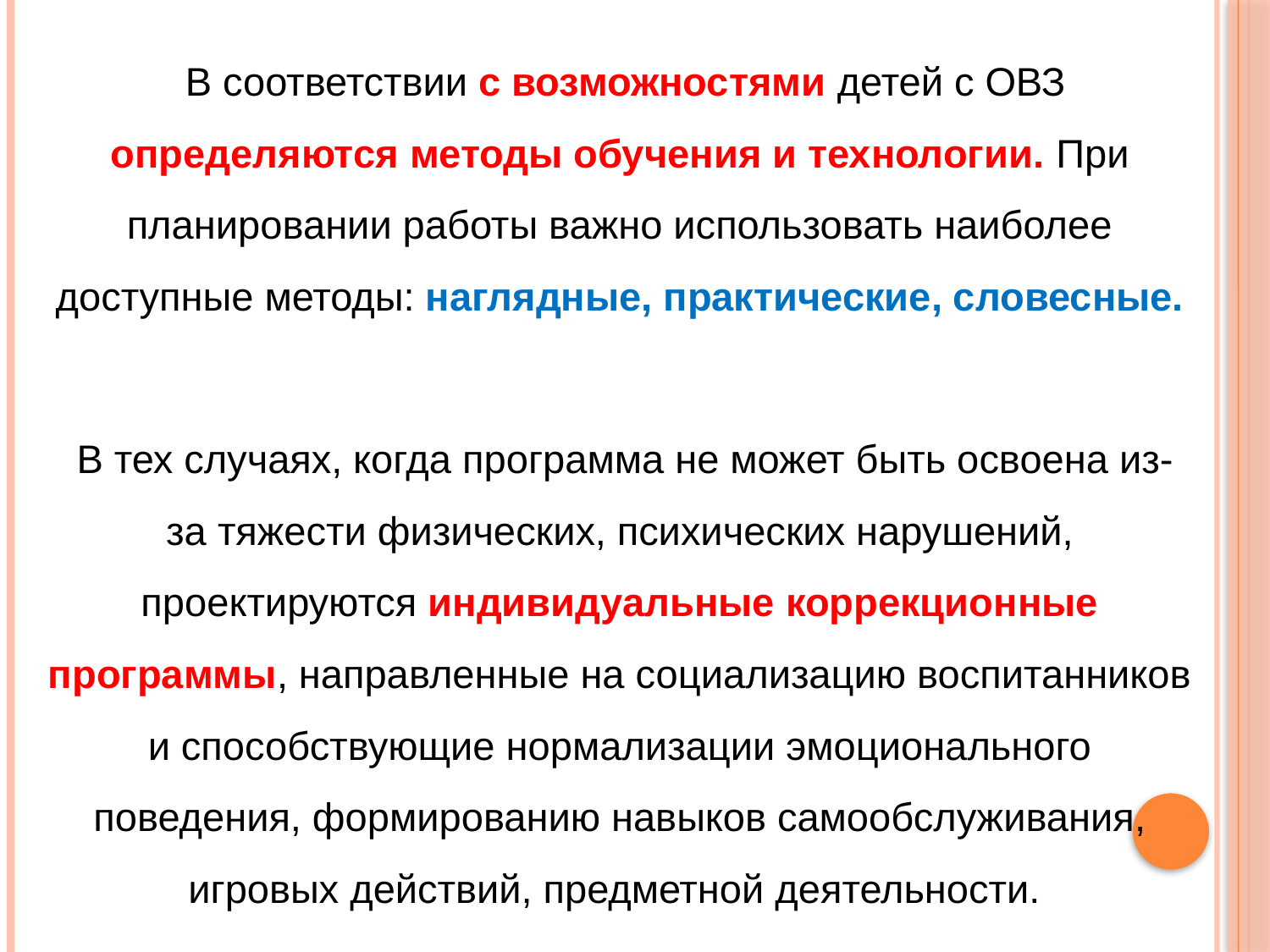

В соответствии с возможностями детей с ОВЗ определяются методы обучения и технологии. При планировании работы важно использовать наиболее доступные методы: наглядные, практические, словесные.
 В тех случаях, когда программа не может быть освоена из-за тяжести физических, психических нарушений, проектируются индивидуальные коррекционные программы, направленные на социализацию воспитанников и способствующие нормализации эмоционального поведения, формированию навыков самообслуживания, игровых действий, предметной деятельности.